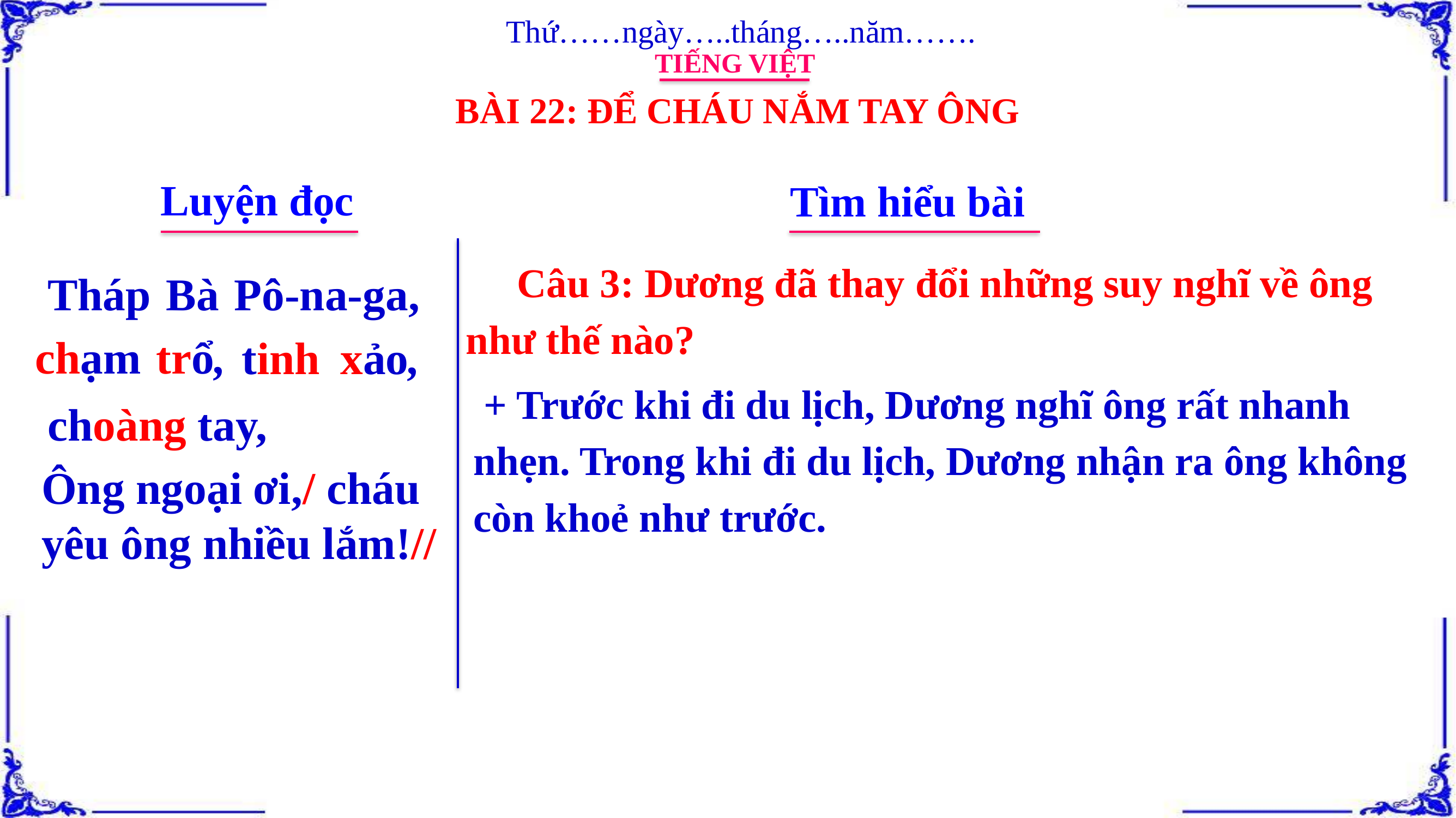

Thứ……ngày…..tháng…..năm…….
TIẾNG VIỆT
BÀI 22: ĐỂ CHÁU NẮM TAY ÔNG
Luyện đọc
Tìm hiểu bài
     Câu 3: Dương đã thay đổi những suy nghĩ về ông như thế nào?
Tháp Bà Pô-na-ga,
chạm trổ,
tinh xảo,
 + Trước khi đi du lịch, Dương nghĩ ông rất nhanh nhẹn. Trong khi đi du lịch, Dương nhận ra ông không còn khoẻ như trước.
choàng tay,
Ông ngoại ơi,/ cháu yêu ông nhiều lắm!//